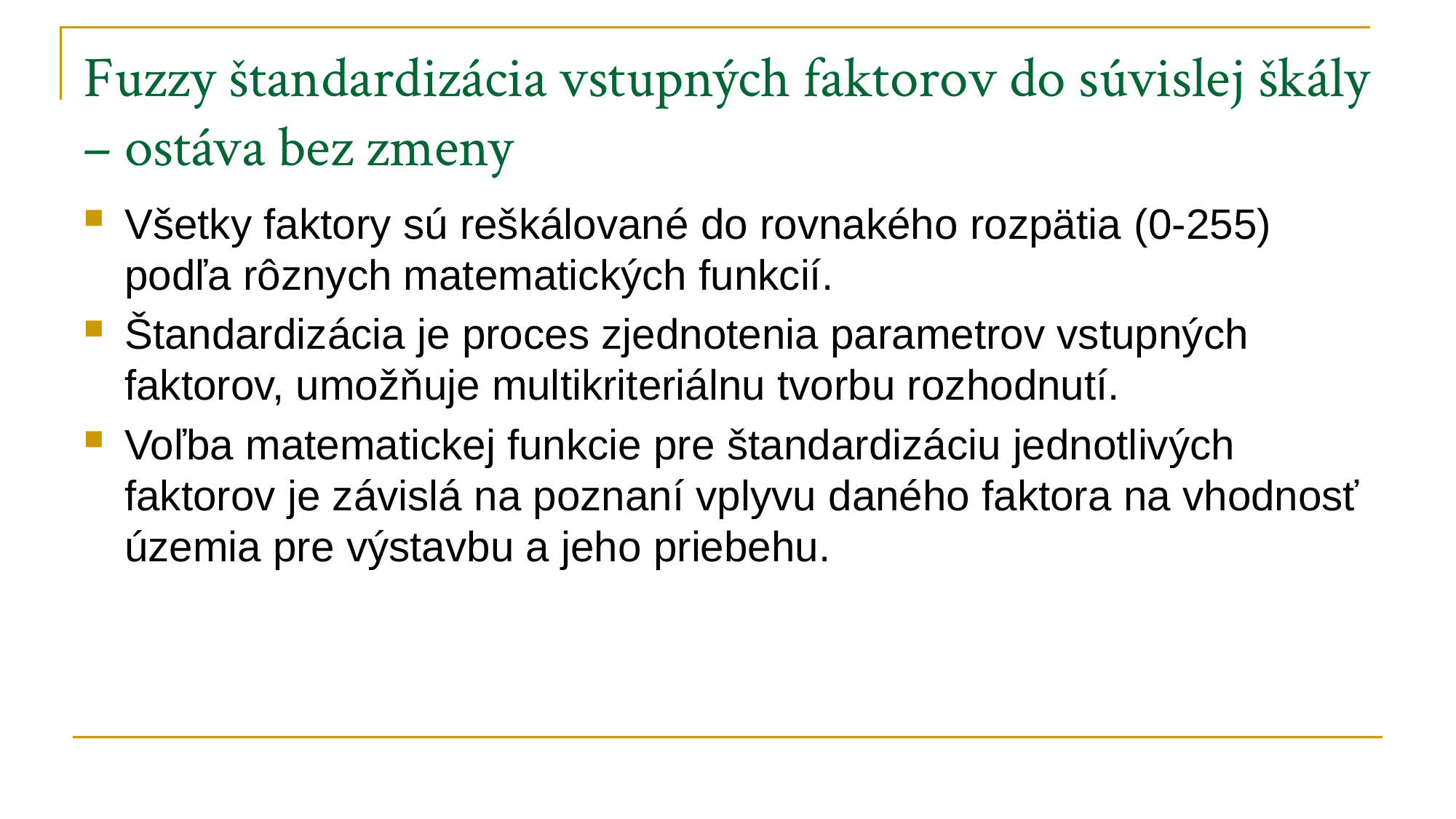

# Fuzzy štandardizácia vstupných faktorov do súvislej škály – ostáva bez zmeny
Všetky faktory sú reškálované do rovnakého rozpätia (0-255) podľa rôznych matematických funkcií.
Štandardizácia je proces zjednotenia parametrov vstupných faktorov, umožňuje multikriteriálnu tvorbu rozhodnutí.
Voľba matematickej funkcie pre štandardizáciu jednotlivých faktorov je závislá na poznaní vplyvu daného faktora na vhodnosť územia pre výstavbu a jeho priebehu.